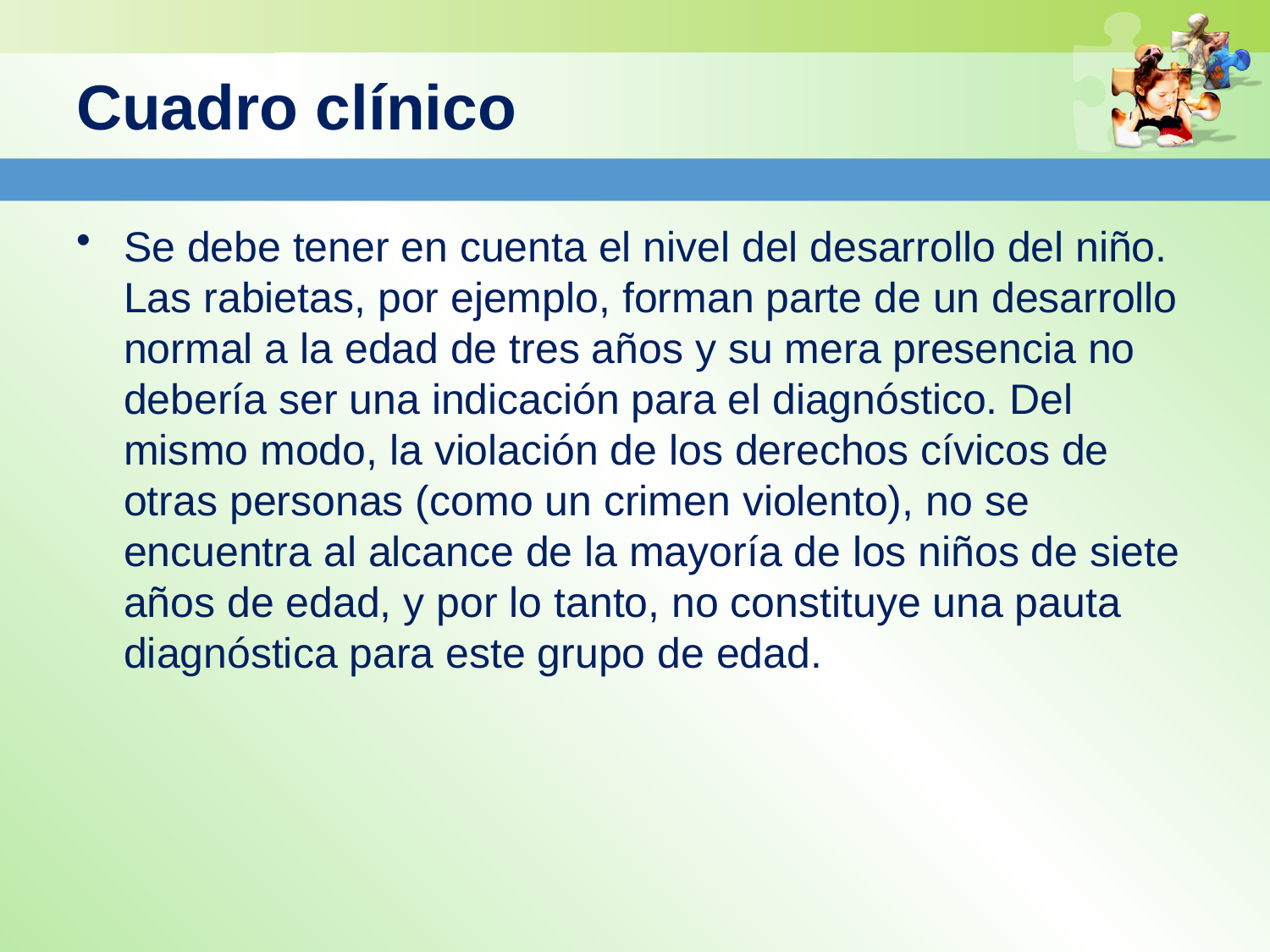

# Cuadro clínico
Se debe tener en cuenta el nivel del desarrollo del niño. Las rabietas, por ejemplo, forman parte de un desarrollo normal a la edad de tres años y su mera presencia no debería ser una indicación para el diagnóstico. Del mismo modo, la violación de los derechos cívicos de otras personas (como un crimen violento), no se encuentra al alcance de la mayoría de los niños de siete años de edad, y por lo tanto, no constituye una pauta diagnóstica para este grupo de edad.